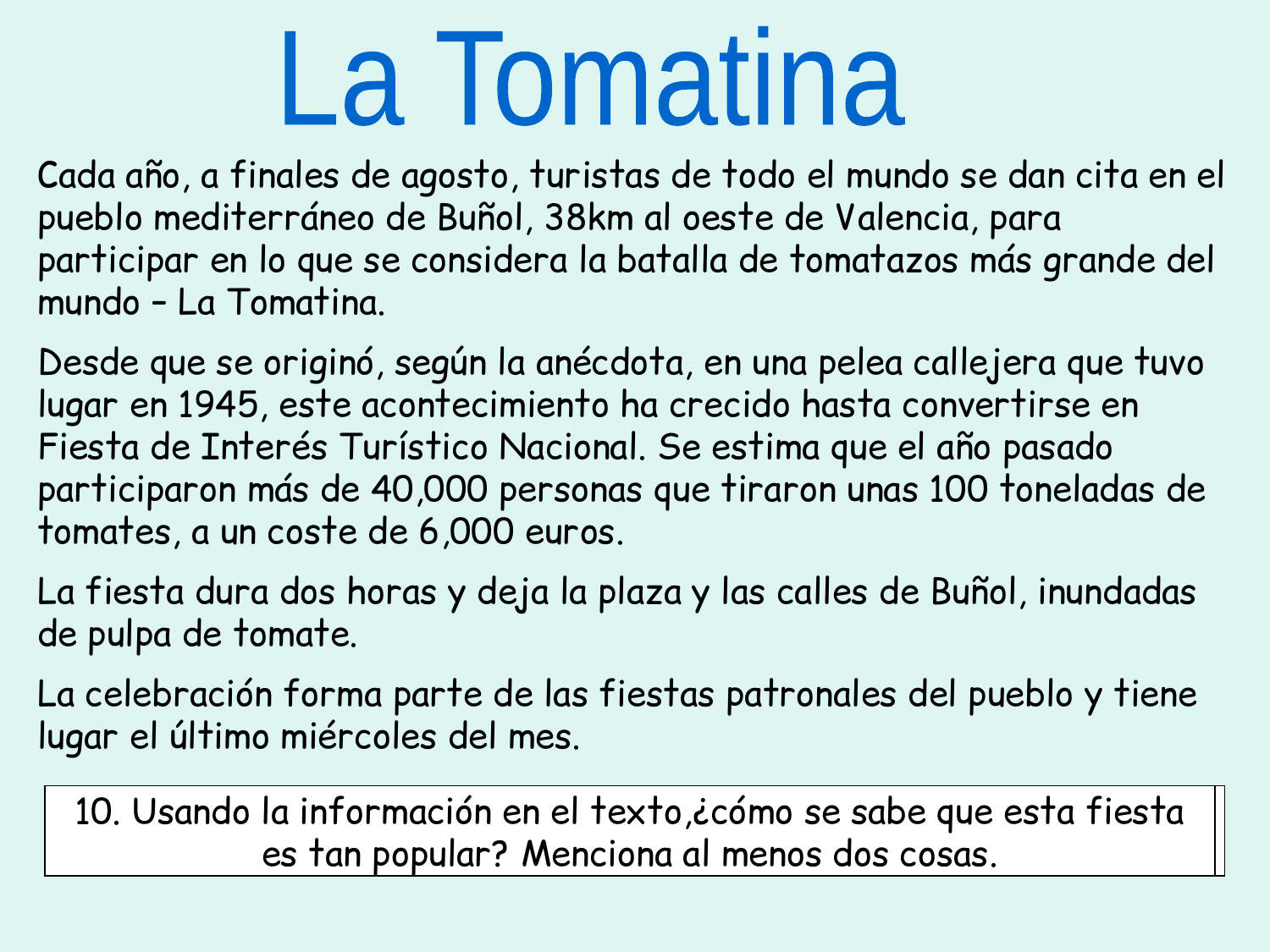

La Tomatina
Cada año, a finales de agosto, turistas de todo el mundo se dan cita en el pueblo mediterráneo de Buñol, 38km al oeste de Valencia, para participar en lo que se considera la batalla de tomatazos más grande del mundo – La Tomatina.
Desde que se originó, según la anécdota, en una pelea callejera que tuvo lugar en 1945, este acontecimiento ha crecido hasta convertirse en Fiesta de Interés Turístico Nacional. Se estima que el año pasado participaron más de 40,000 personas que tiraron unas 100 toneladas de tomates, a un coste de 6,000 euros.
La fiesta dura dos horas y deja la plaza y las calles de Buñol, inundadas de pulpa de tomate.
La celebración forma parte de las fiestas patronales del pueblo y tiene lugar el último miércoles del mes.
1. ¿Dónde se encuentra Buñol?
2. ¿Qué ‘arma’ se usa en esta ‘batalla’?
4. ¿Cómo se originó esta fiesta?
5. ¿A qué se refiere la cifra 40,000?
6. ¿A qué se refiere la cifra 6,000?
7. ¿Cuánto tiempo dura la fiesta?
8. ¿Cómo se encuentra la plaza después de la ‘batalla’?
9. ¿Cuándo se celebra exactamente la fiesta de la Tomatina?
10. Usando la información en el texto,¿cómo se sabe que esta fiesta
es tan popular? Menciona al menos dos cosas.
3. ¿Cuándo se originó esta fiesta?